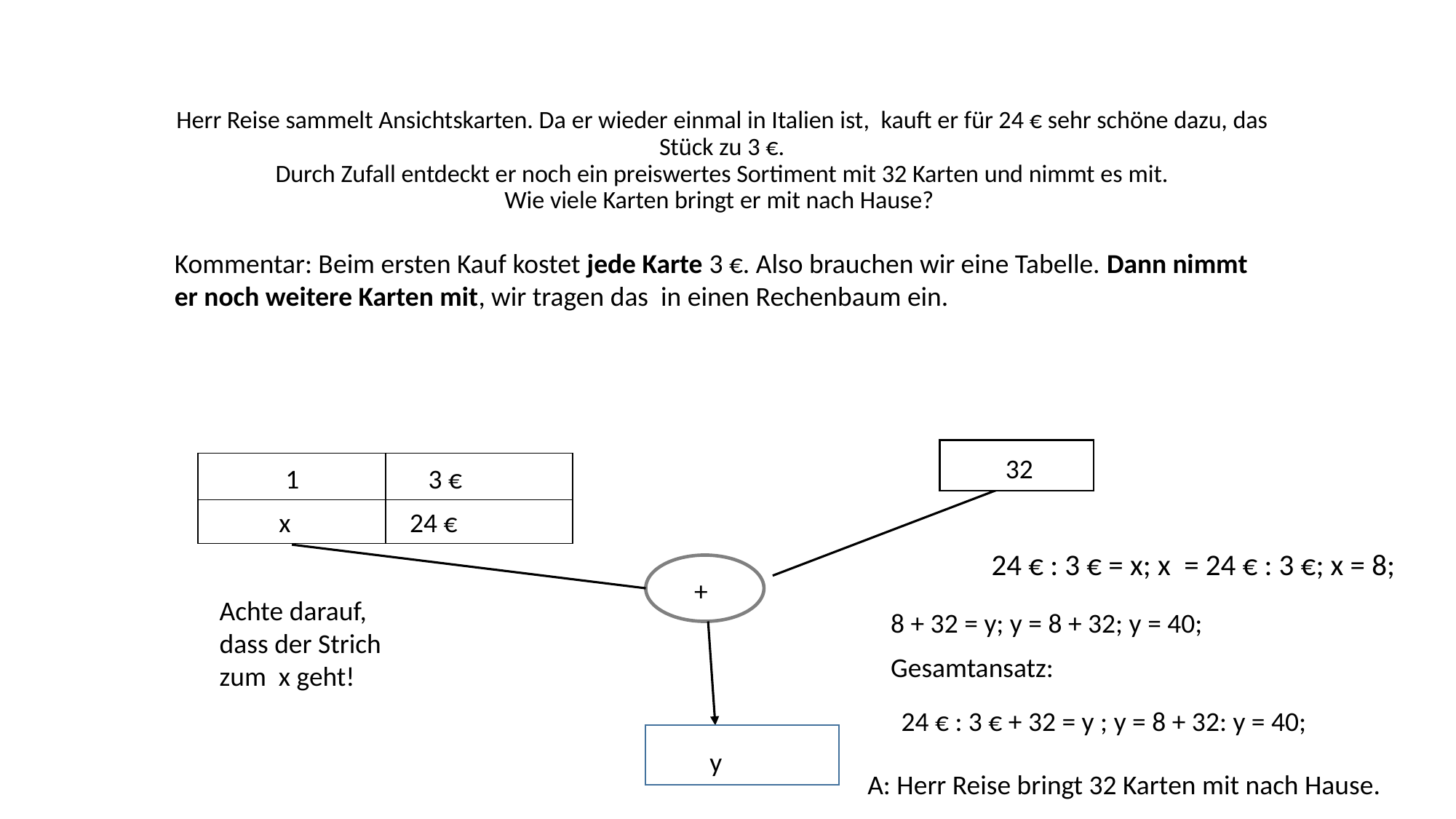

# Herr Reise sammelt Ansichtskarten. Da er wieder einmal in Italien ist,  kauft er für 24 € sehr schöne dazu, das Stück zu 3 €. Durch Zufall entdeckt er noch ein preiswertes Sortiment mit 32 Karten und nimmt es mit. Wie viele Karten bringt er mit nach Hause?
Kommentar: Beim ersten Kauf kostet jede Karte 3 €. Also brauchen wir eine Tabelle. Dann nimmt er noch weitere Karten mit, wir tragen das  in einen Rechenbaum ein.

32
|  |  |
| --- | --- |
|  |  |
3 €
1
x
24 €
24 € : 3 € = x; x  = 24 € : 3 €; x = 8;

+
Achte darauf, dass der Strich zum  x geht!
8 + 32 = y; y = 8 + 32; y = 40;
Gesamtansatz:
24 € : 3 € + 32 = y ; y = 8 + 32: y = 40;

y
A: Herr Reise bringt 32 Karten mit nach Hause.